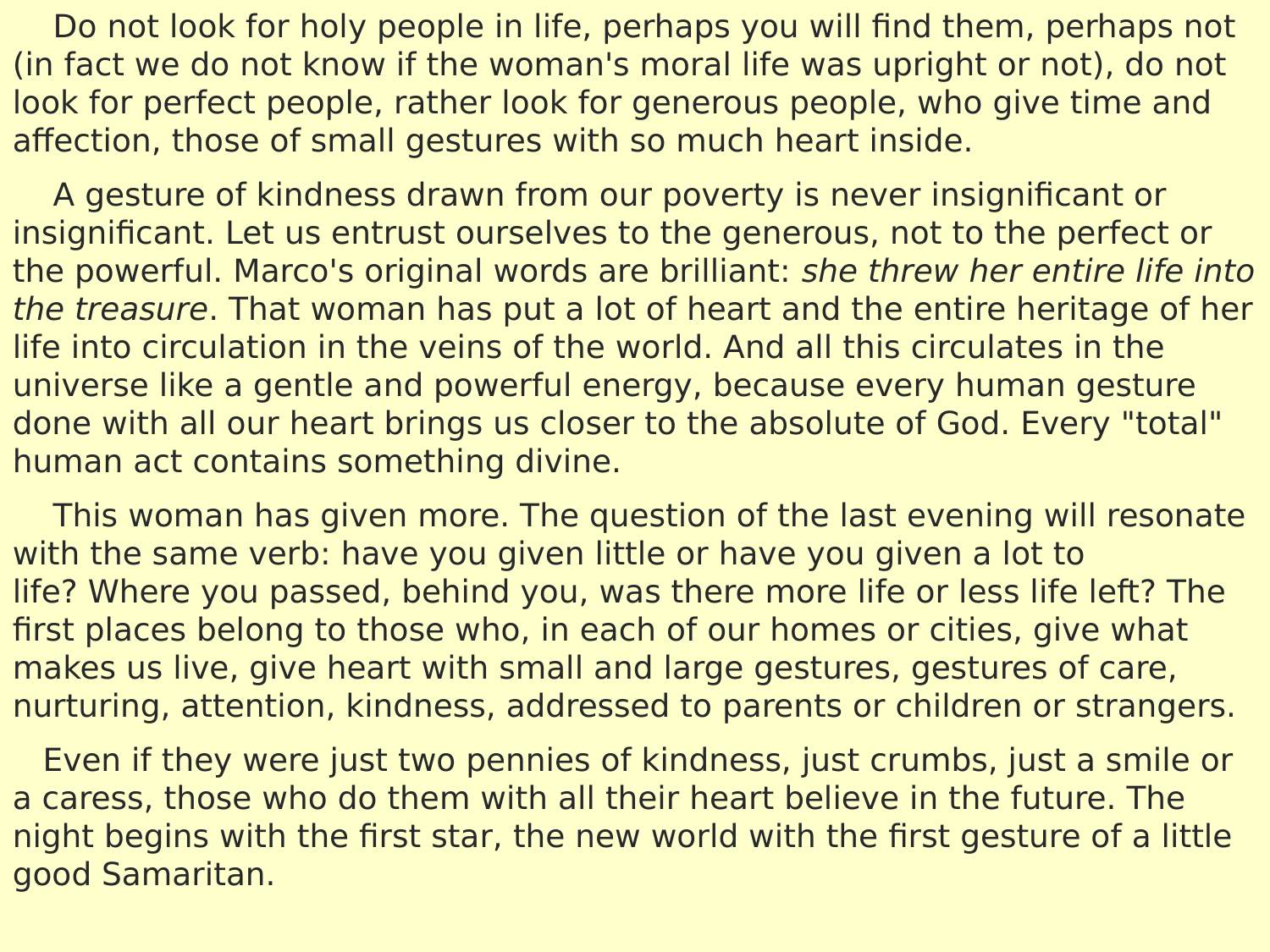

Do not look for holy people in life, perhaps you will find them, perhaps not (in fact we do not know if the woman's moral life was upright or not), do not look for perfect people, rather look for generous people, who give time and affection, those of small gestures with so much heart inside.
    A gesture of kindness drawn from our poverty is never insignificant or insignificant. Let us entrust ourselves to the generous, not to the perfect or the powerful. Marco's original words are brilliant: she threw her entire life into the treasure. That woman has put a lot of heart and the entire heritage of her life into circulation in the veins of the world. And all this circulates in the universe like a gentle and powerful energy, because every human gesture done with all our heart brings us closer to the absolute of God. Every "total" human act contains something divine.
    This woman has given more. The question of the last evening will resonate with the same verb: have you given little or have you given a lot to life? Where you passed, behind you, was there more life or less life left? The first places belong to those who, in each of our homes or cities, give what makes us live, give heart with small and large gestures, gestures of care, nurturing, attention, kindness, addressed to parents or children or strangers.
   Even if they were just two pennies of kindness, just crumbs, just a smile or a caress, those who do them with all their heart believe in the future. The night begins with the first star, the new world with the first gesture of a little good Samaritan.